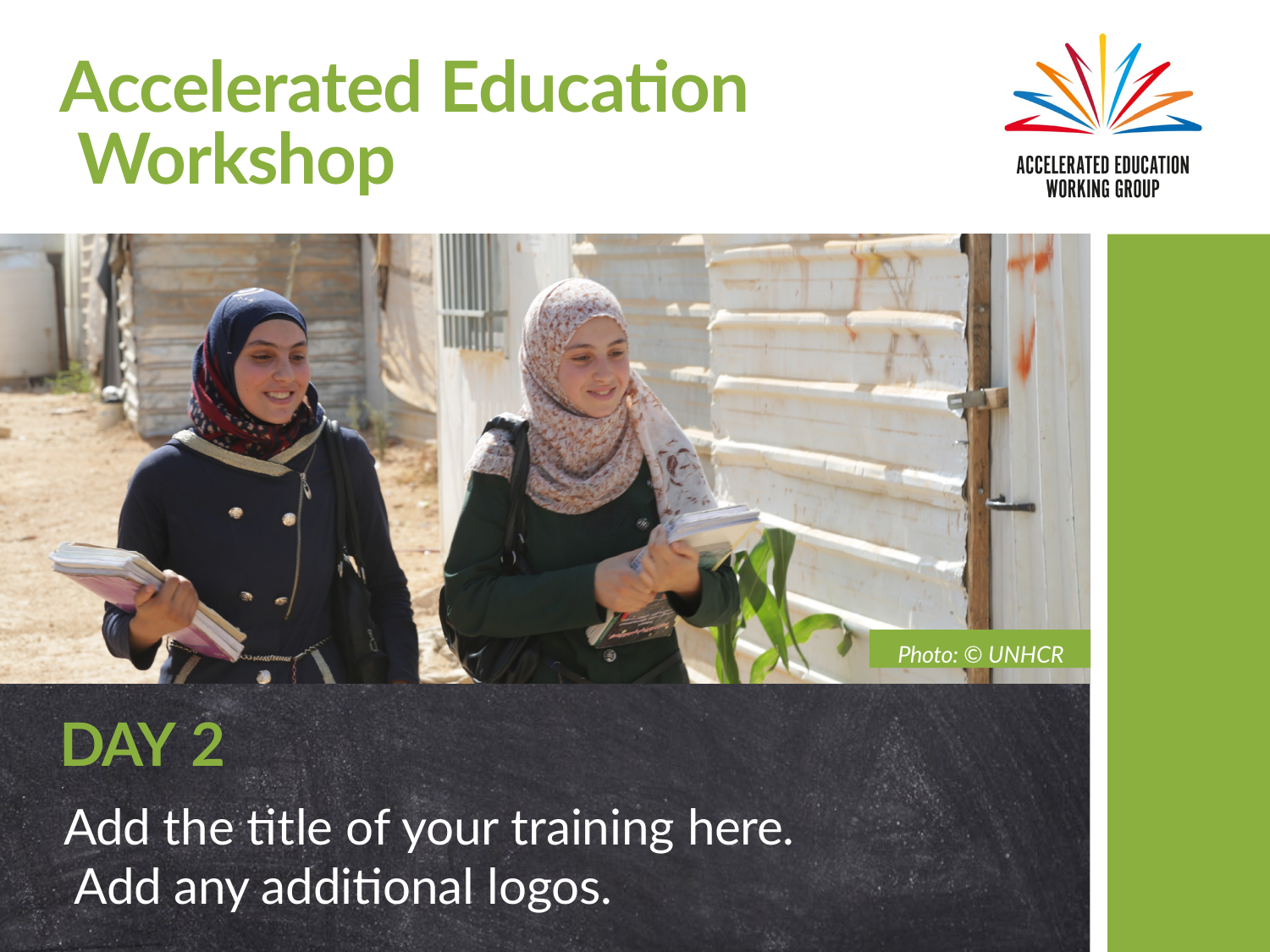

# Accelerated Education  Workshop

Photo: © UNHCR
DAY 2
Add the title of your training here.  Add any additional logos.